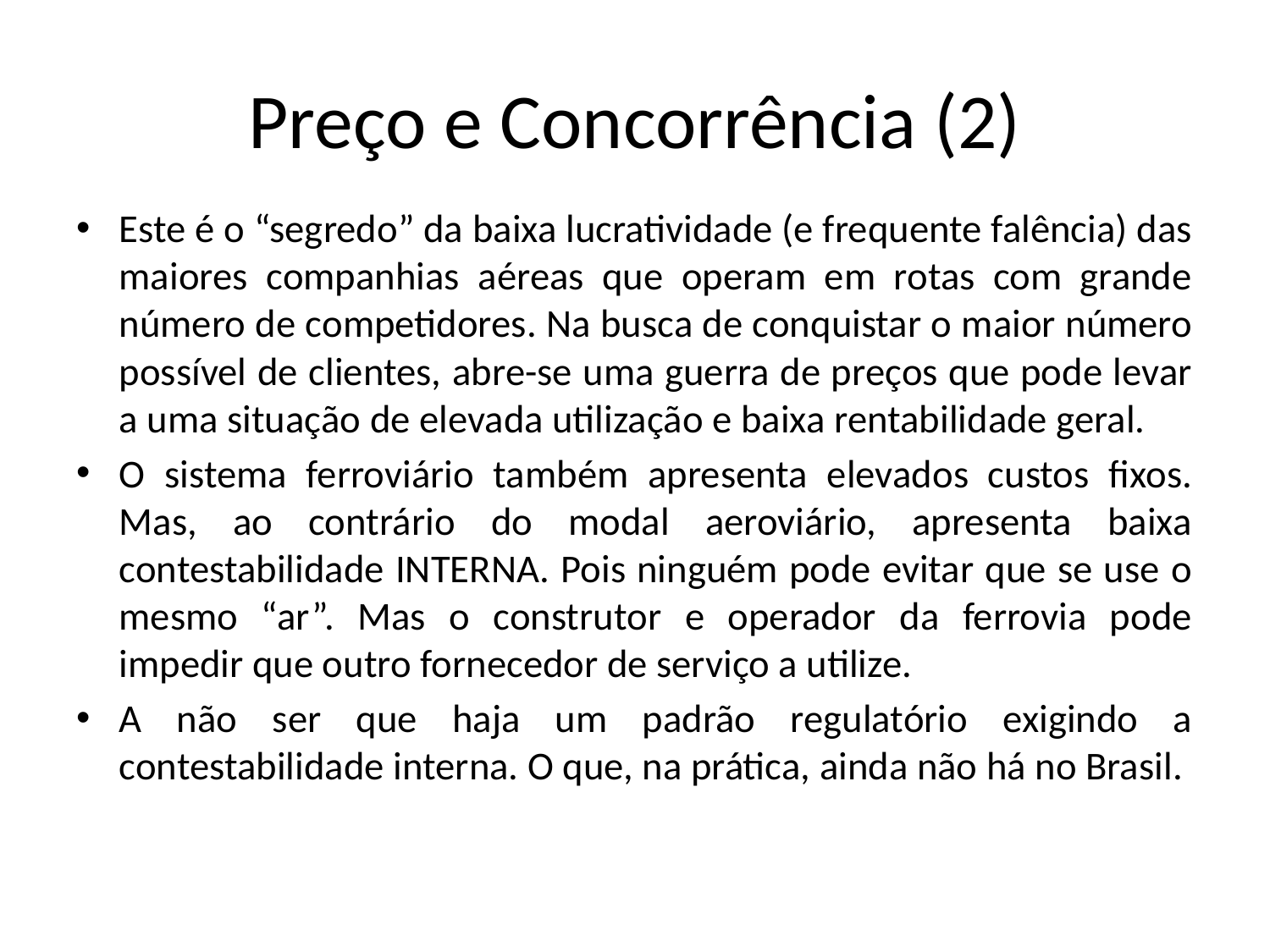

# Preço e Concorrência (2)
Este é o “segredo” da baixa lucratividade (e frequente falência) das maiores companhias aéreas que operam em rotas com grande número de competidores. Na busca de conquistar o maior número possível de clientes, abre-se uma guerra de preços que pode levar a uma situação de elevada utilização e baixa rentabilidade geral.
O sistema ferroviário também apresenta elevados custos fixos. Mas, ao contrário do modal aeroviário, apresenta baixa contestabilidade INTERNA. Pois ninguém pode evitar que se use o mesmo “ar”. Mas o construtor e operador da ferrovia pode impedir que outro fornecedor de serviço a utilize.
A não ser que haja um padrão regulatório exigindo a contestabilidade interna. O que, na prática, ainda não há no Brasil.